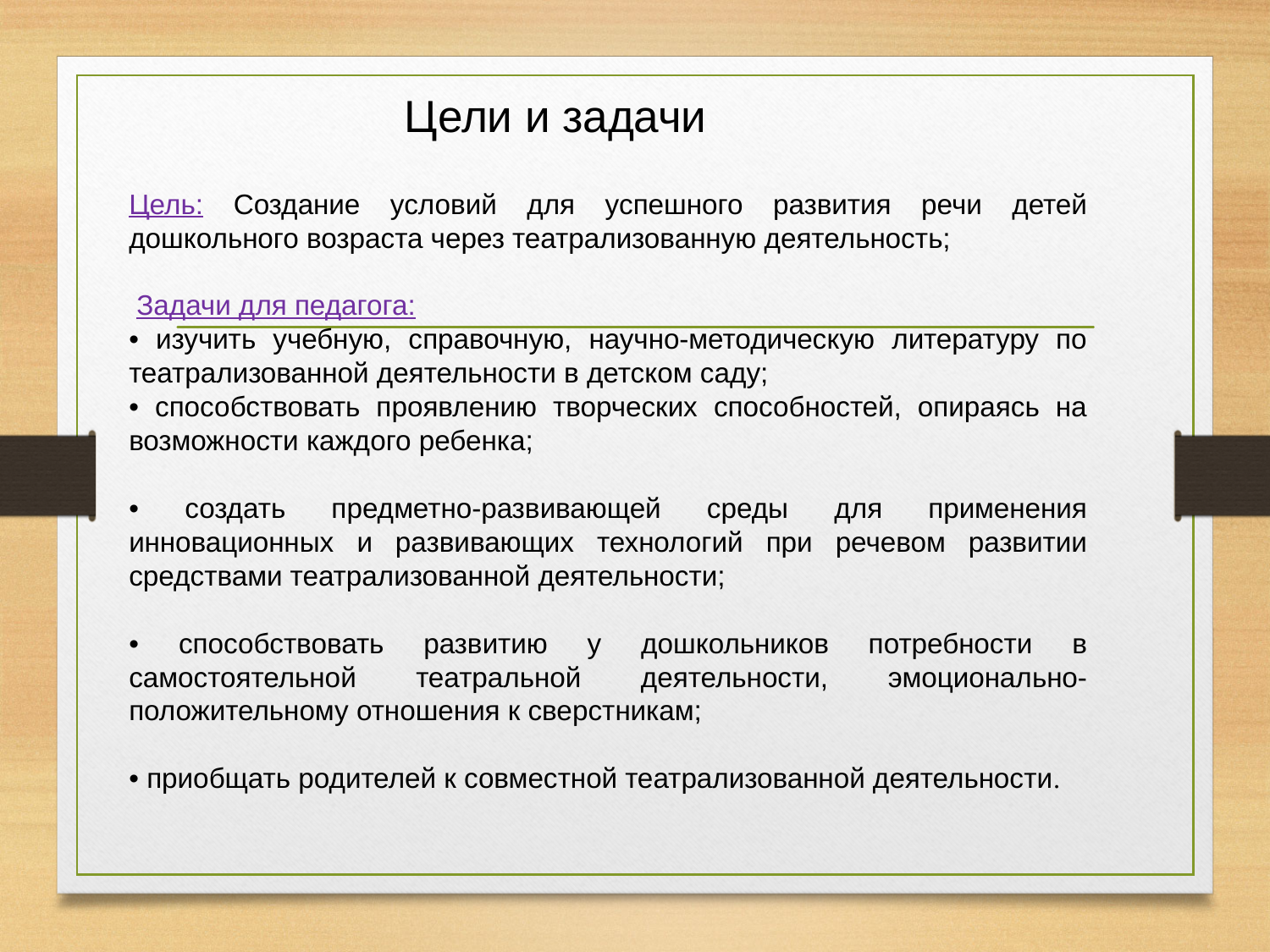

# Цели и задачи
Цель: Создание условий для успешного развития речи детей дошкольного возраста через театрализованную деятельность;

 Задачи для педагога:
• изучить учебную, справочную, научно-методическую литературу по театрализованной деятельности в детском саду;
• способствовать проявлению творческих способностей, опираясь на возможности каждого ребенка;

• создать предметно-развивающей среды для применения инновационных и развивающих технологий при речевом развитии средствами театрализованной деятельности;

• способствовать развитию у дошкольников потребности в самостоятельной театральной деятельности, эмоционально-положительному отношения к сверстникам;

• приобщать родителей к совместной театрализованной деятельности.